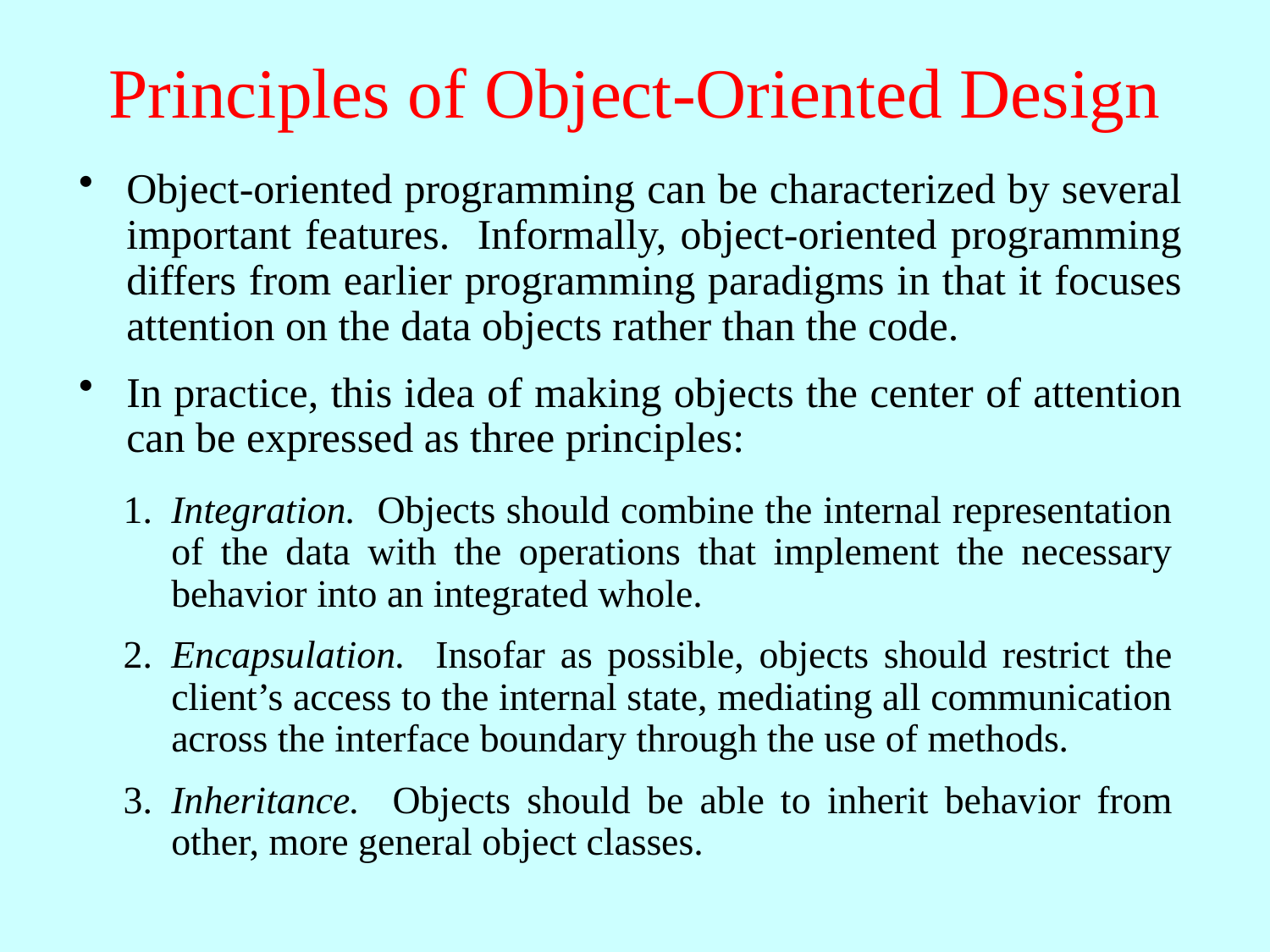

# Principles of Object-Oriented Design
Object-oriented programming can be characterized by several important features.  Informally, object-oriented programming differs from earlier programming paradigms in that it focuses attention on the data objects rather than the code.
In practice, this idea of making objects the center of attention can be expressed as three principles:

1.
Integration.  Objects should combine the internal representation of the data with the operations that implement the necessary behavior into an integrated whole.
2.
Encapsulation.  Insofar as possible, objects should restrict the client’s access to the internal state, mediating all communication across the interface boundary through the use of methods.
3.
Inheritance.  Objects should be able to inherit behavior from other, more general object classes.